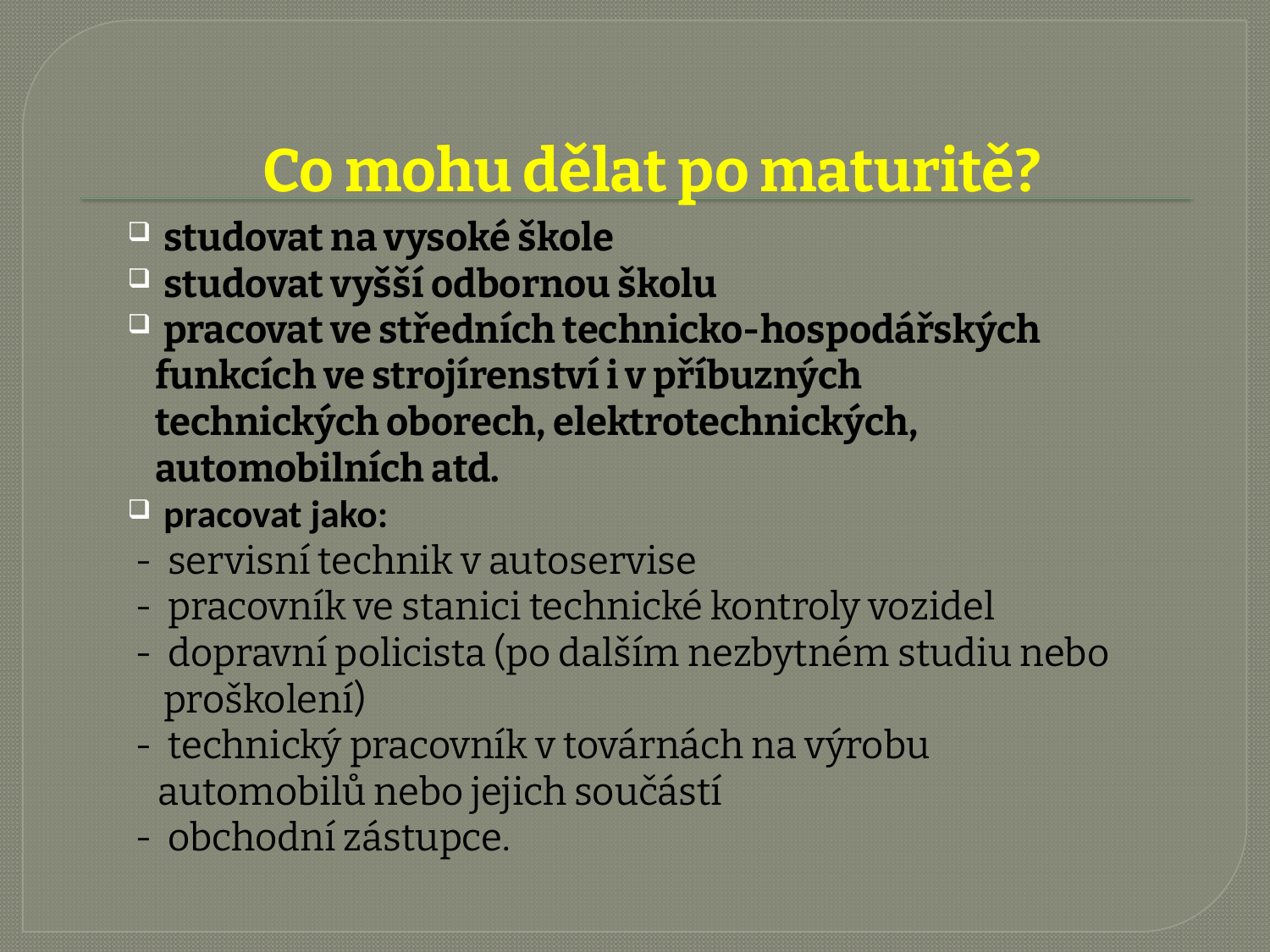

# Co mohu dělat po maturitě?
studovat na vysoké škole
studovat vyšší odbornou školu
pracovat ve středních technicko-hospodářských
    funkcích ve strojírenství i v příbuzných
    technických oborech, elektrotechnických,
    automobilních atd.
pracovat jako:
 -  servisní technik v autoservise
 -  pracovník ve stanici technické kontroly vozidel
 -  dopravní policista (po dalším nezbytném studiu nebo   proškolení)
 -  technický pracovník v továrnách na výrobu
    automobilů nebo jejich součástí
 -  obchodní zástupce.